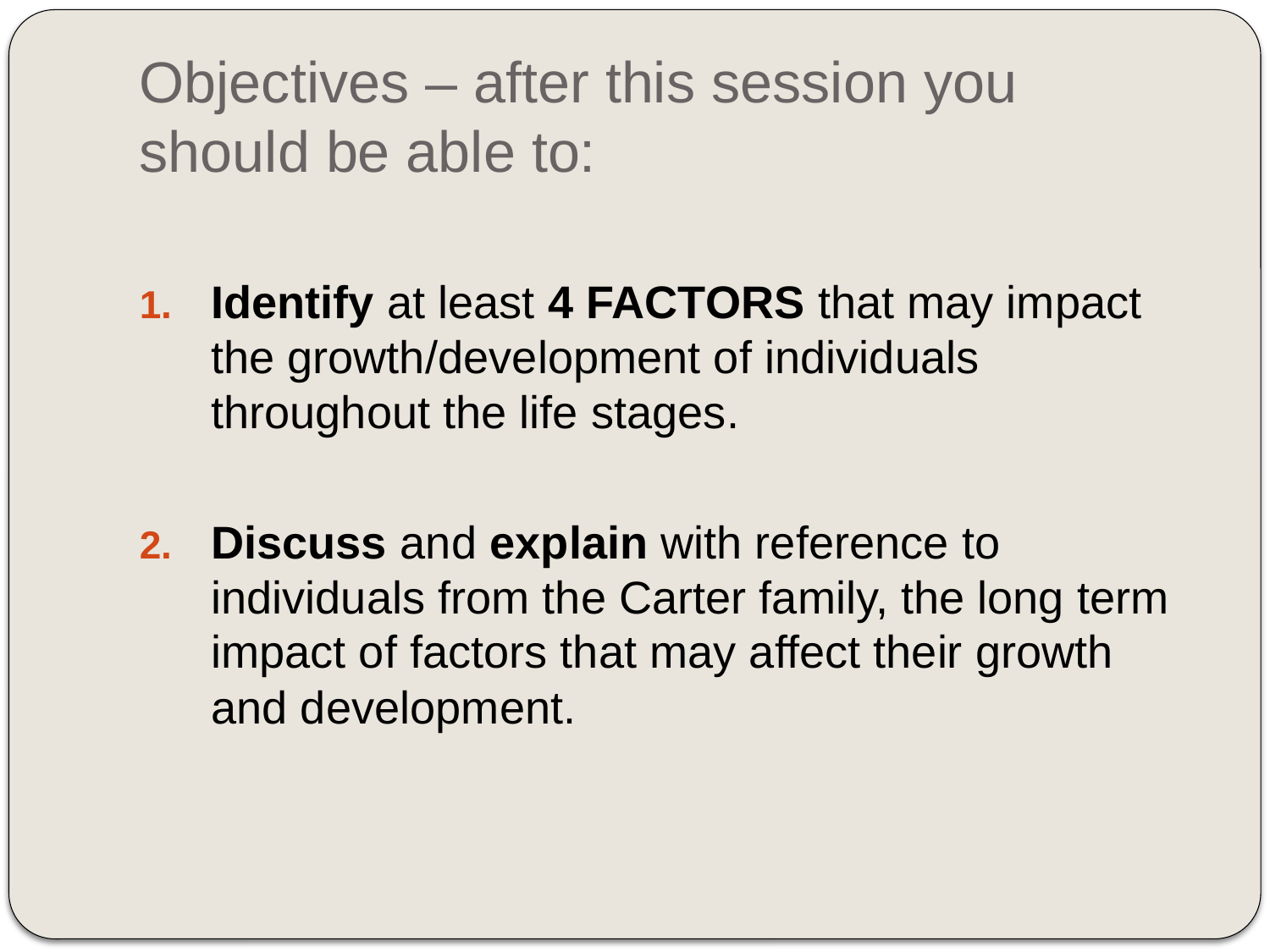

# Objectives – after this session you should be able to:

Identify at least 4 FACTORS that may impact the growth/development of individuals throughout the life stages.

Discuss and explain with reference to individuals from the Carter family, the long term impact of factors that may affect their growth and development.